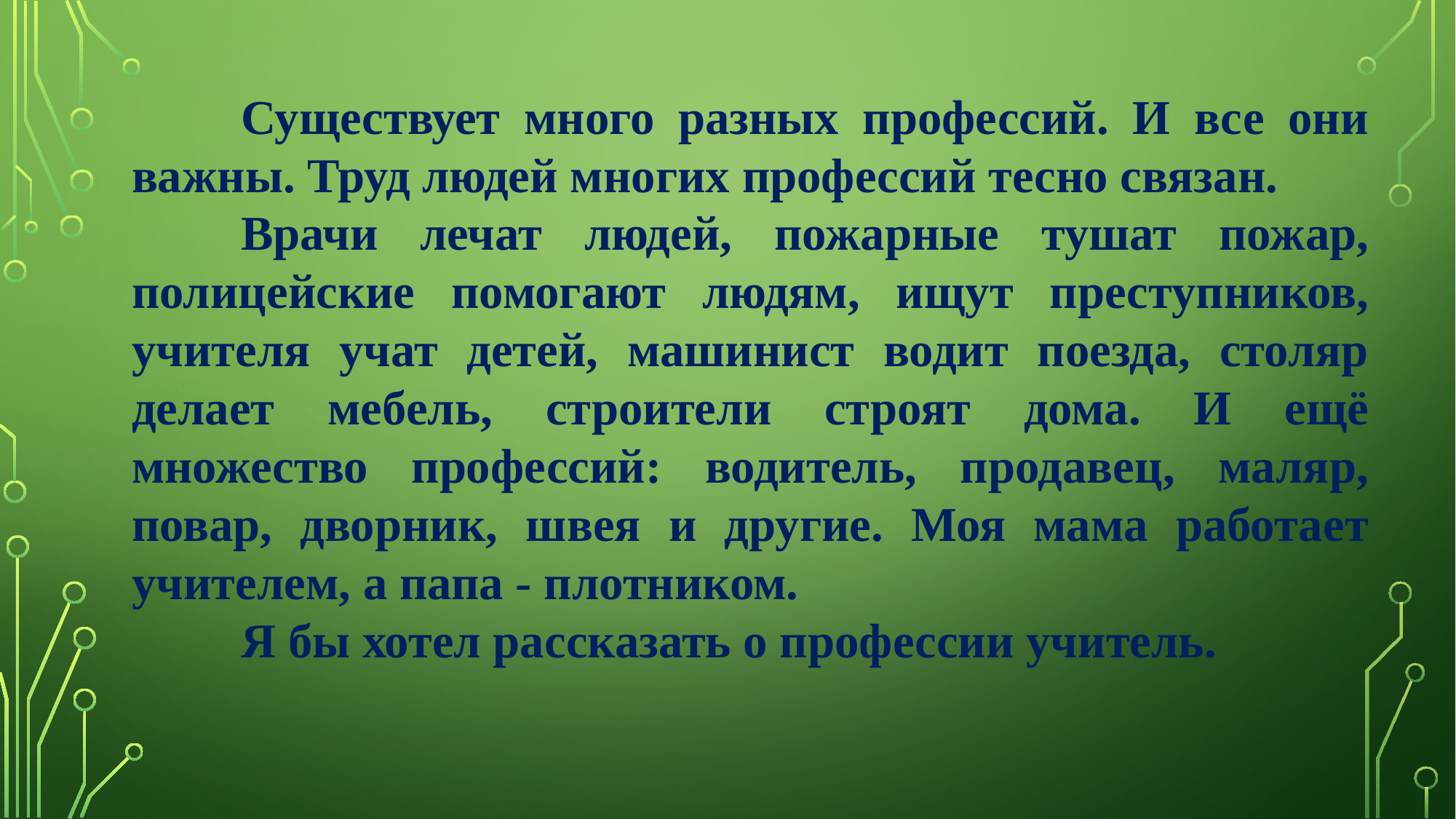

Существует много разных профессий. И все они важны. Труд людей многих профессий тесно связан.
	Врачи лечат людей, пожарные тушат пожар, полицейские помогают людям, ищут преступников, учителя учат детей, машинист водит поезда, столяр делает мебель, строители строят дома. И ещё множество профессий: водитель, продавец, маляр, повар, дворник, швея и другие. Моя мама работает учителем, а папа - плотником.
	Я бы хотел рассказать о профессии учитель.